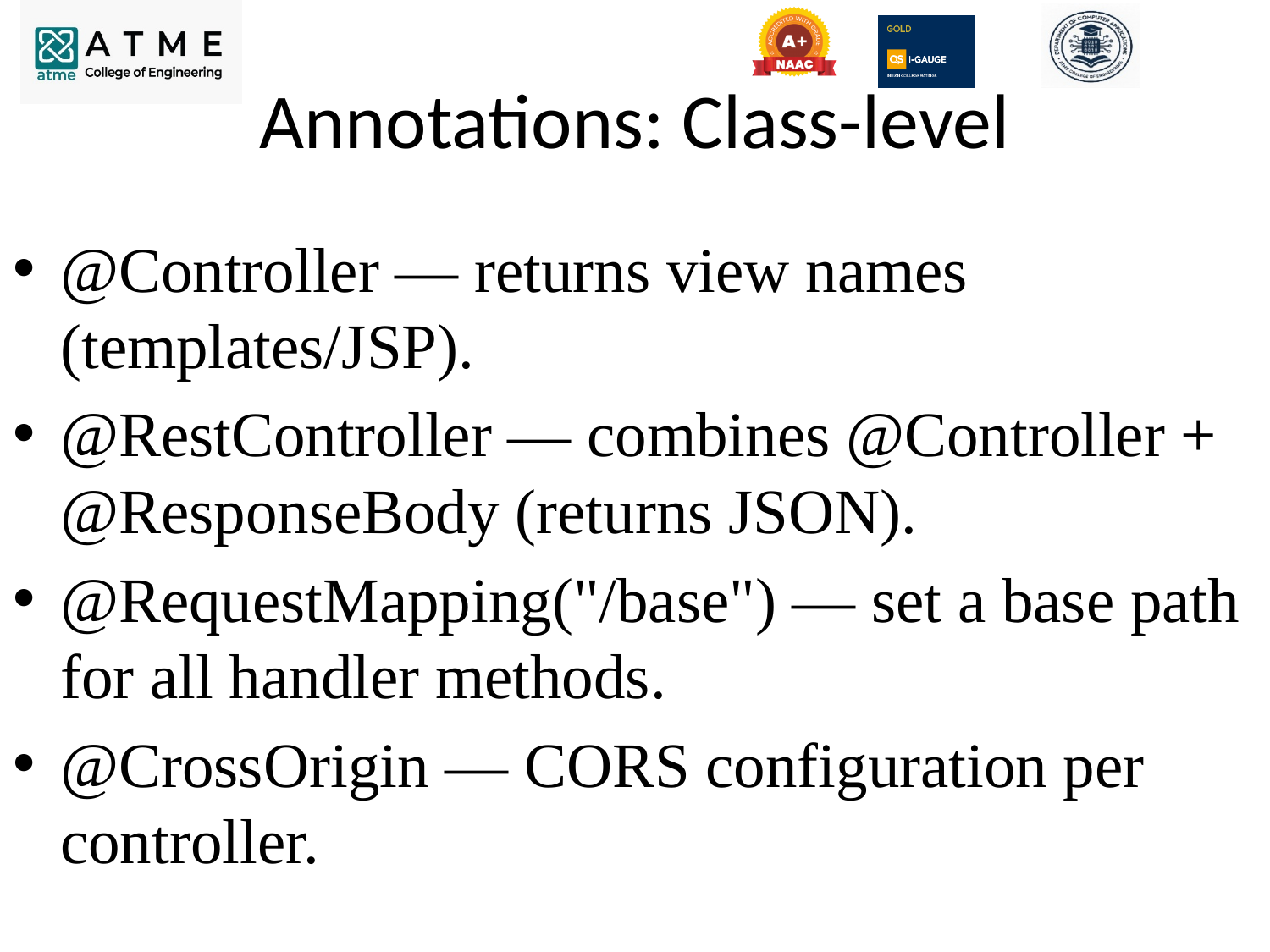

# Annotations: Class-level
@Controller — returns view names (templates/JSP).
@RestController — combines @Controller + @ResponseBody (returns JSON).
@RequestMapping("/base") — set a base path for all handler methods.
@CrossOrigin — CORS configuration per controller.